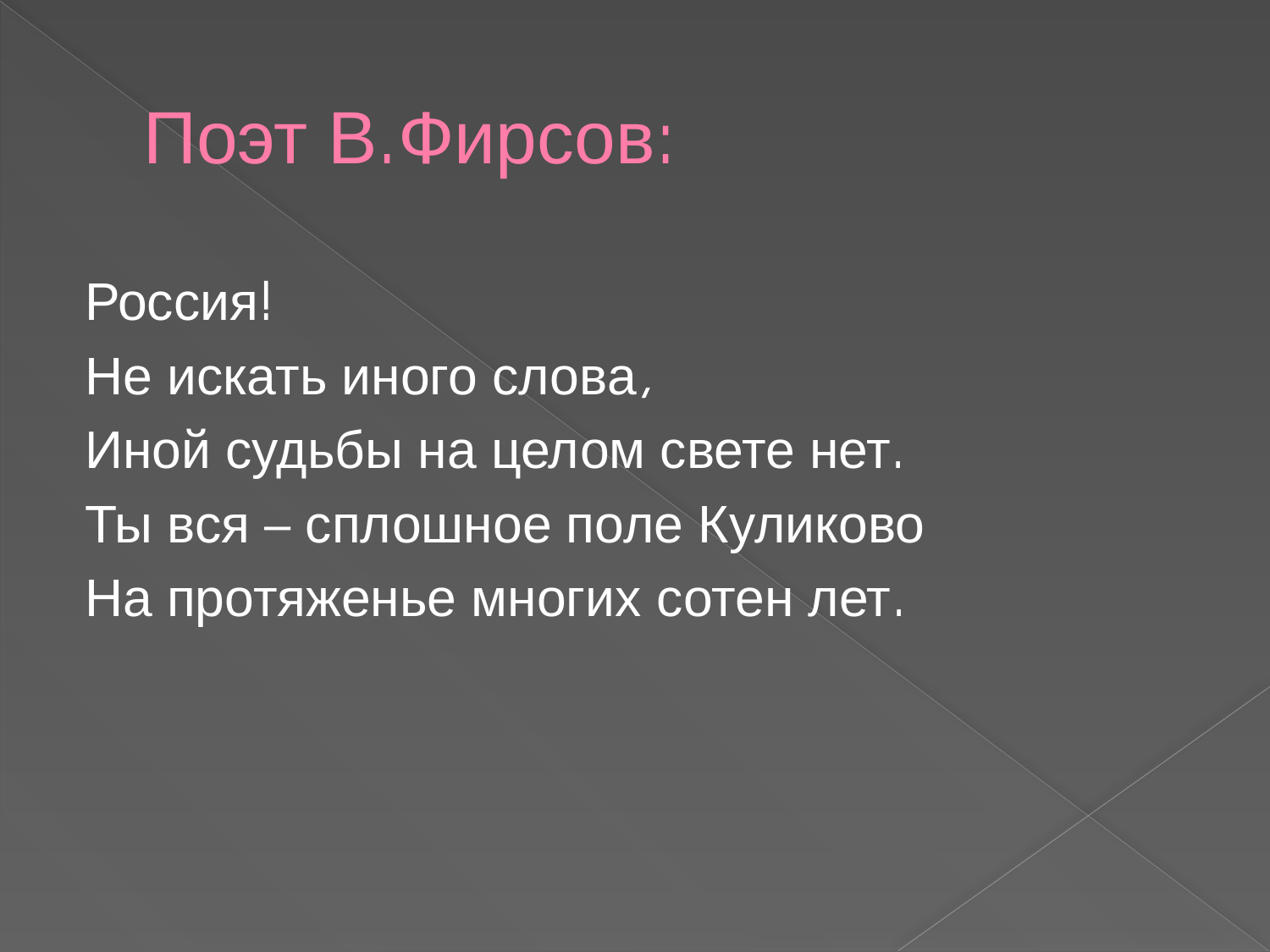

# Поэт В.Фирсов:
Россия!
Не искать иного слова,
Иной судьбы на целом свете нет.
Ты вся – сплошное поле Куликово
На протяженье многих сотен лет.